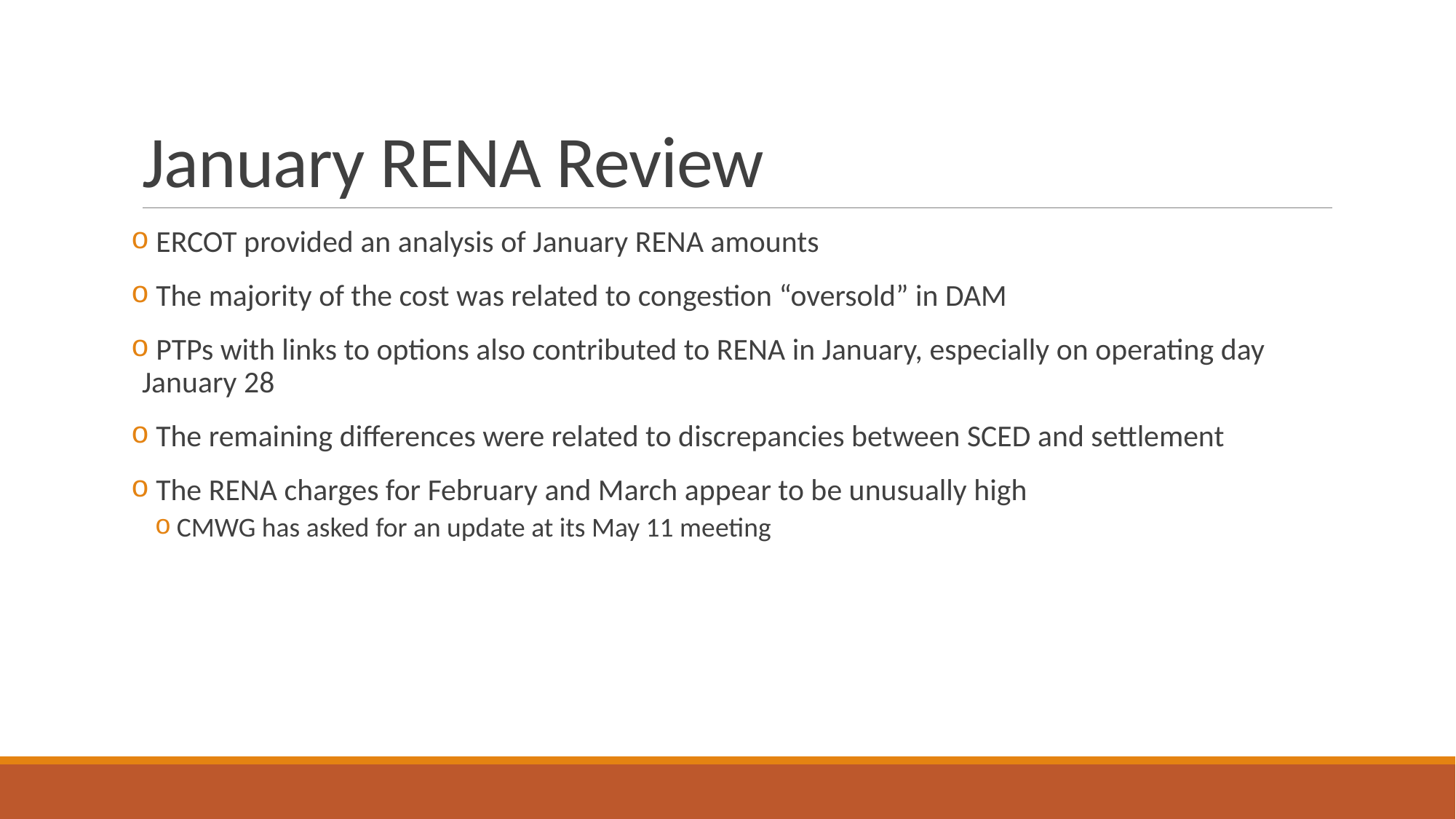

# January RENA Review
 ERCOT provided an analysis of January RENA amounts
 The majority of the cost was related to congestion “oversold” in DAM
 PTPs with links to options also contributed to RENA in January, especially on operating day January 28
 The remaining differences were related to discrepancies between SCED and settlement
 The RENA charges for February and March appear to be unusually high
CMWG has asked for an update at its May 11 meeting